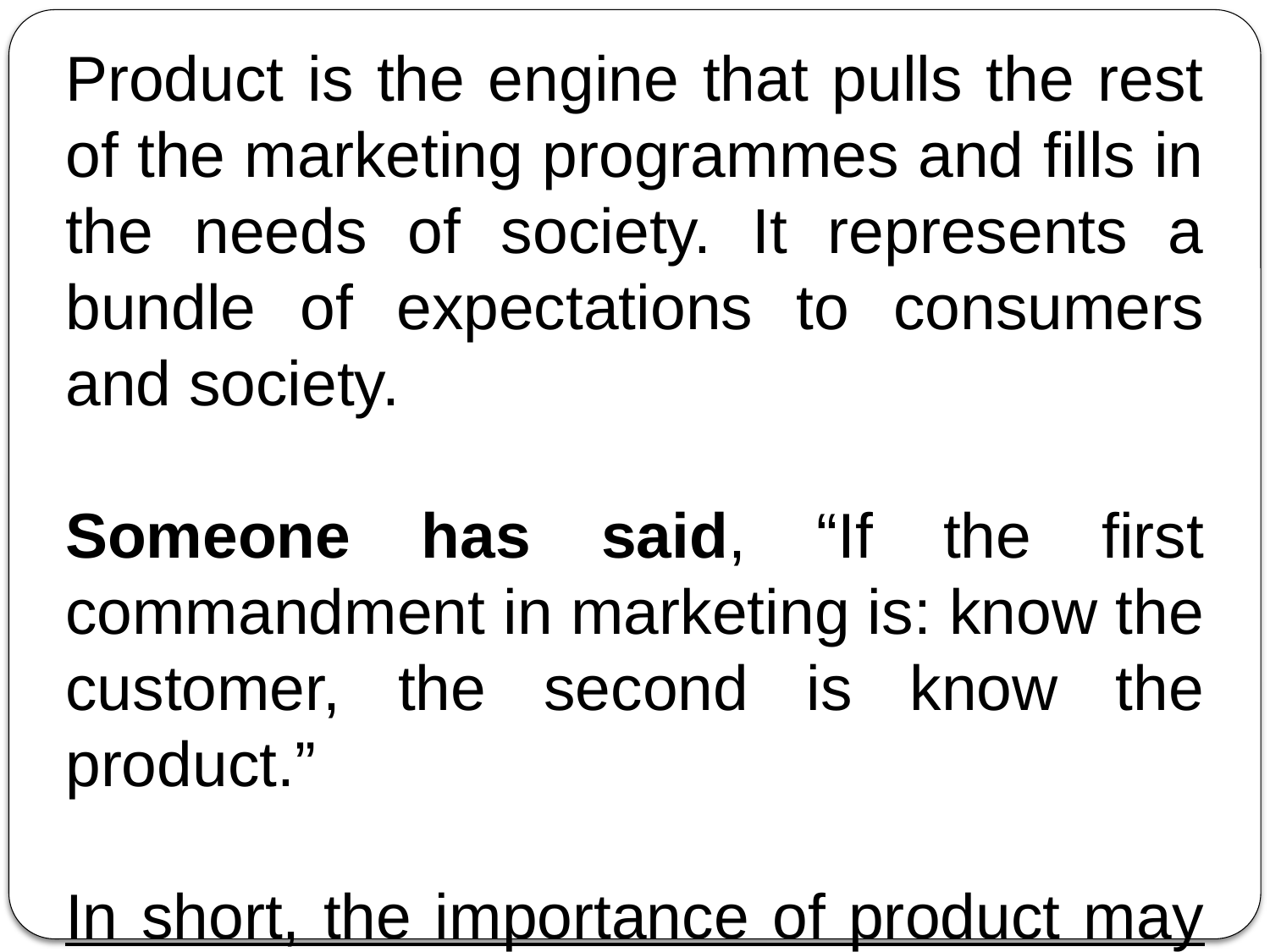

Product is the engine that pulls the rest of the marketing programmes and fills in the needs of society. It represents a bundle of expectations to consumers and society.

Someone has said, “If the first commandment in marketing is: know the customer, the second is know the product.”

In short, the importance of product may be summarized as under: